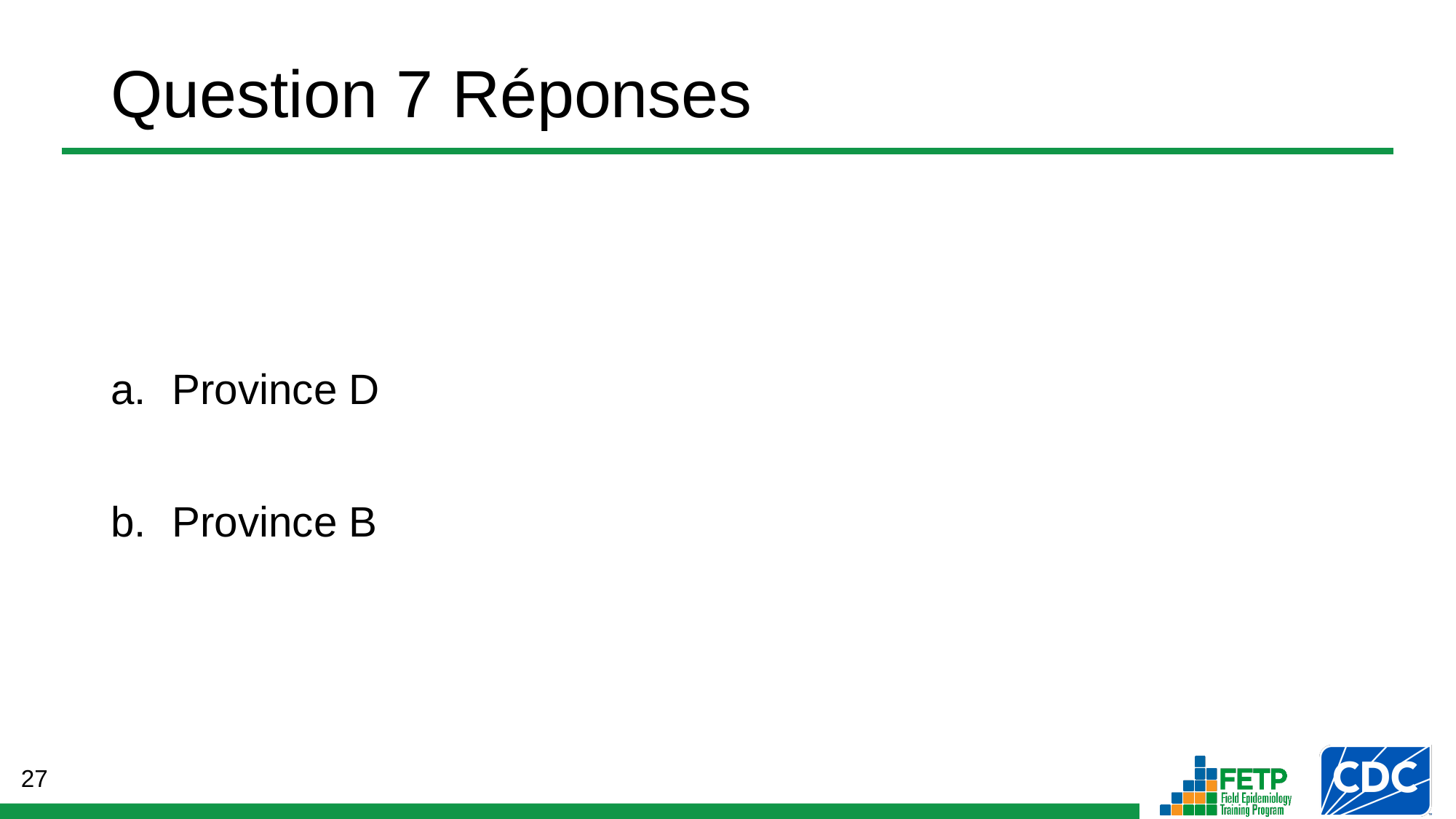

# Question 7 Réponses
Province D

Province B